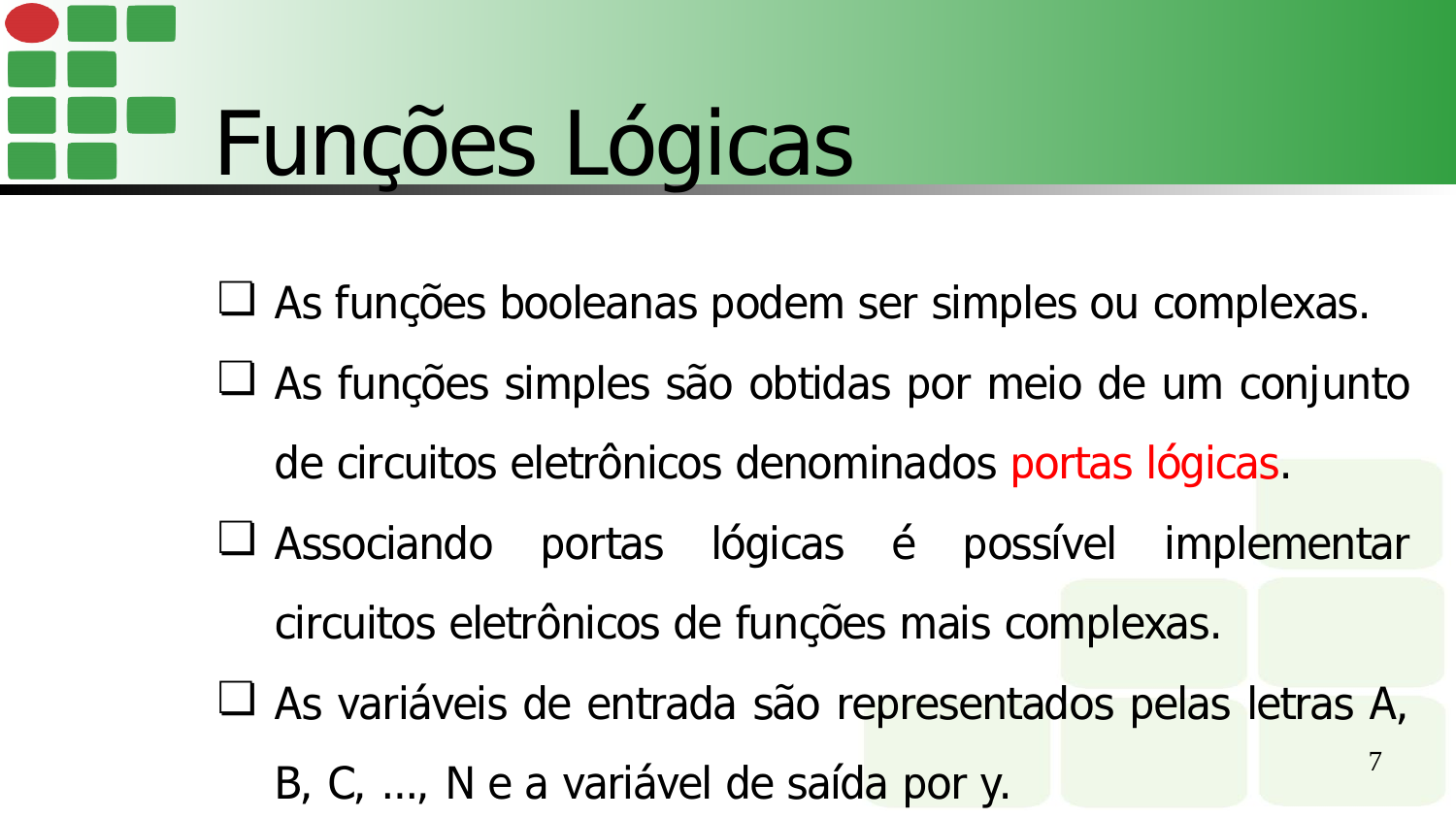

Funções Lógicas
As funções booleanas podem ser simples ou complexas.
As funções simples são obtidas por meio de um conjunto de circuitos eletrônicos denominados portas lógicas.
Associando portas lógicas é possível implementar circuitos eletrônicos de funções mais complexas.
As variáveis de entrada são representados pelas letras A, B, C, …, N e a variável de saída por y.
7